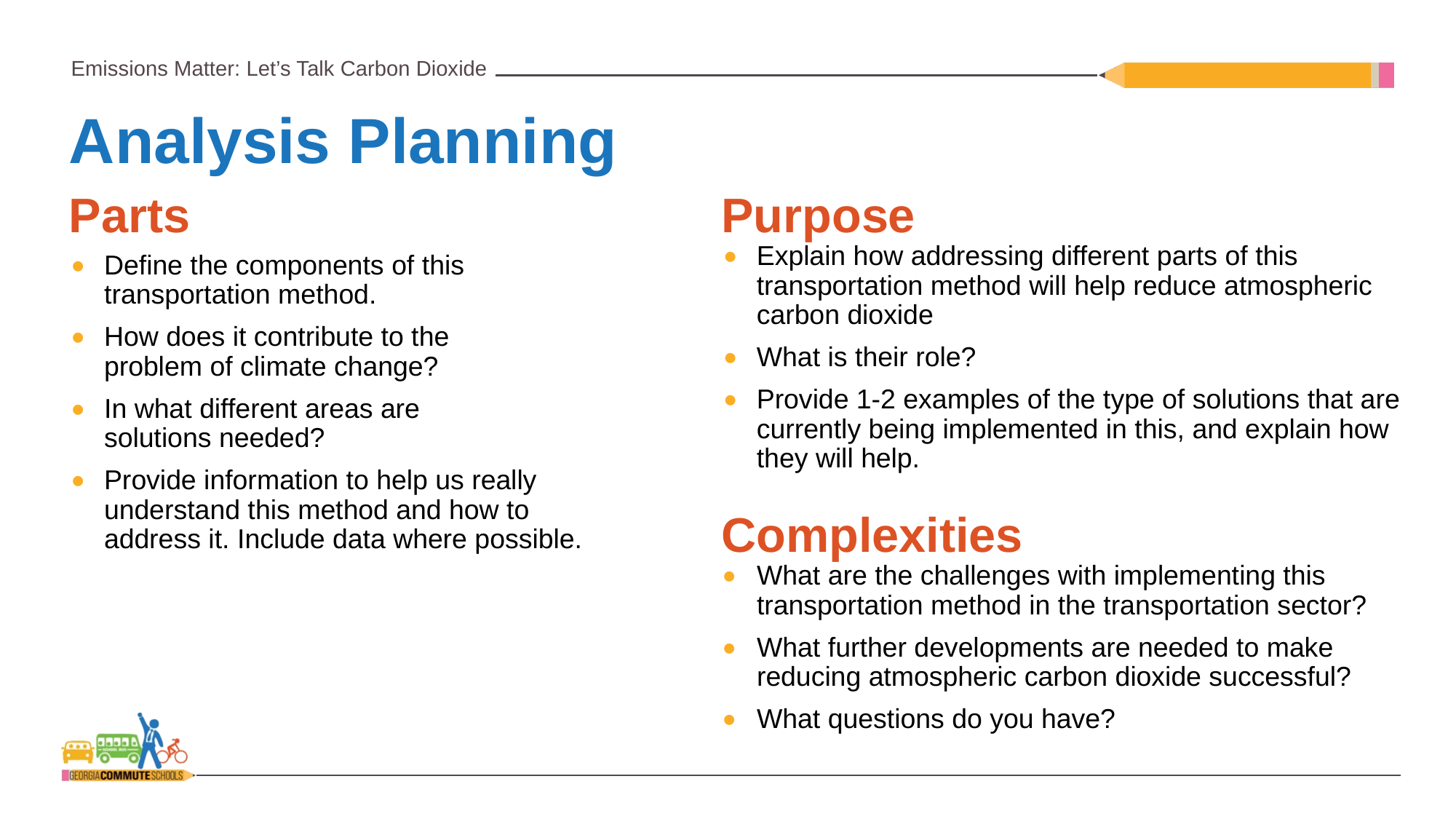

Analysis Planning
Parts
Define the components of this transportation method.
How does it contribute to the
problem of climate change?
In what different areas are
solutions needed?
Provide information to help us really understand this method and how to address it. Include data where possible.
Purpose
Explain how addressing different parts of this transportation method will help reduce atmospheric carbon dioxide
What is their role?
Provide 1-2 examples of the type of solutions that are currently being implemented in this, and explain how they will help.
Complexities
What are the challenges with implementing this transportation method in the transportation sector?
What further developments are needed to make reducing atmospheric carbon dioxide successful?
What questions do you have?